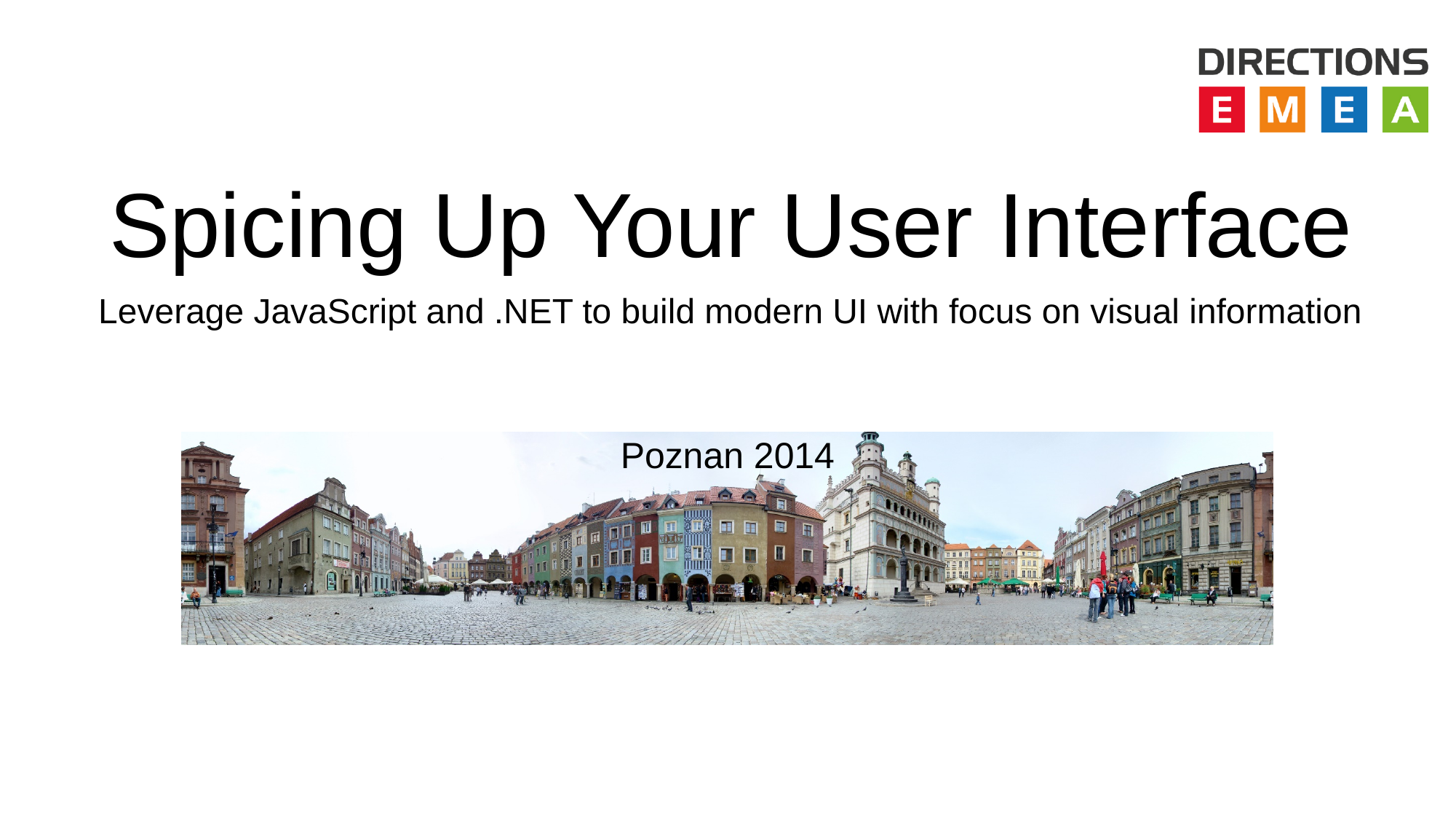

# Spicing Up Your User Interface Leverage JavaScript and .NET to build modern UI with focus on visual information
Poznan 2014